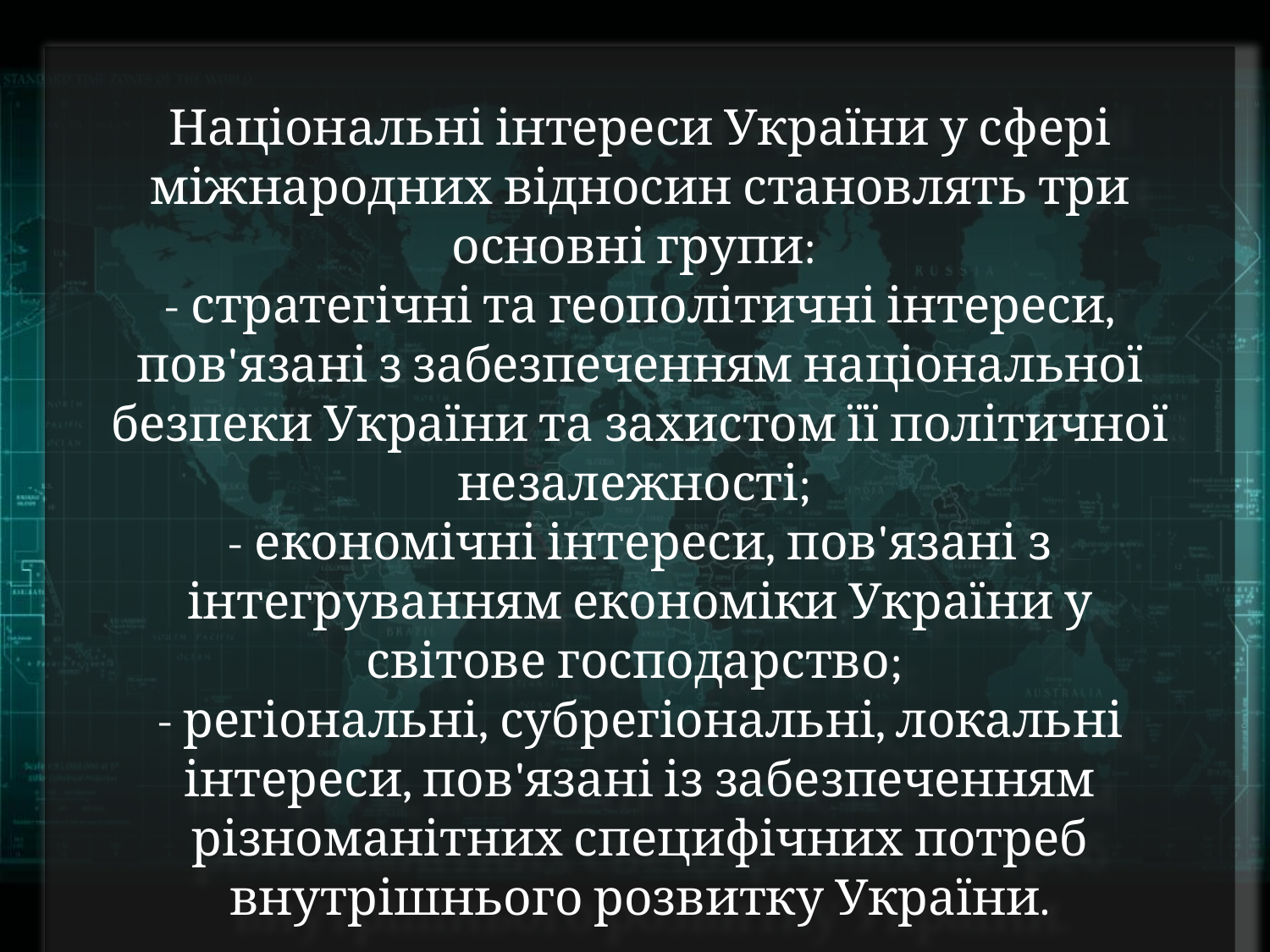

Національні інтереси України у сфері міжнародних відносин становлять три основні групи:
- стратегічні та геополітичні інтереси, пов'язані з забезпеченням національної безпеки України та захистом її політичної незалежності;
- економічні інтереси, пов'язані з інтегруванням економіки України у світове господарство;
- регіональні, субрегіональні, локальні інтереси, пов'язані із забезпеченням різноманітних специфічних потреб внутрішнього розвитку України.